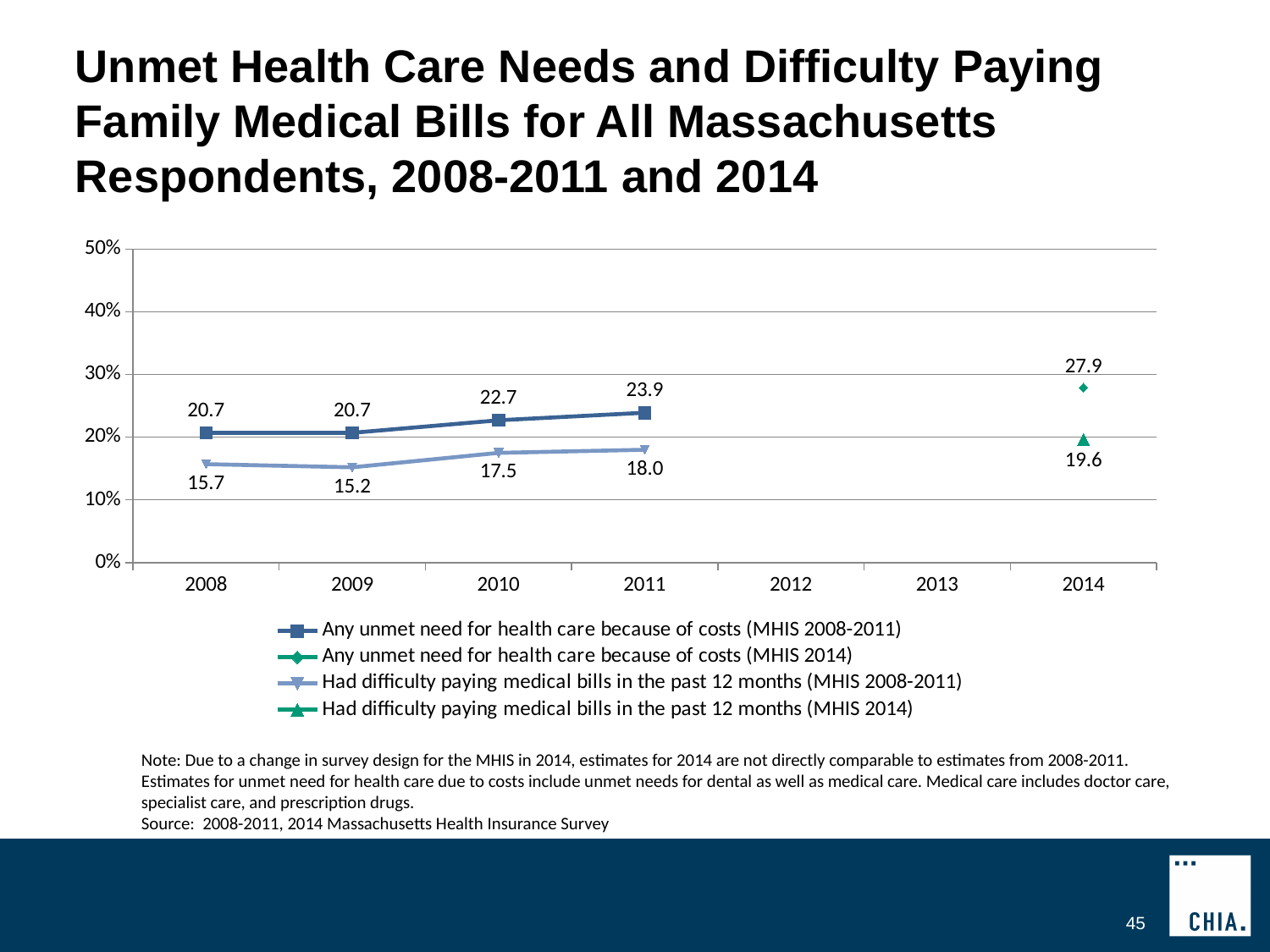

# Unmet Health Care Needs and Difficulty Paying Family Medical Bills for All Massachusetts Respondents, 2008-2011 and 2014

### Chart

| Category | Any unmet need for health care because of costs (MHIS 2008-2011) | Any unmet need for health care because of costs (MHIS 2014) | Had difficulty paying medical bills in the past 12 months (MHIS 2008-2011) | Had difficulty paying medical bills in the past 12 months (MHIS 2014) |
|---|---|---|---|---|
| 2008 | 20.7 | None | 15.7 | None |
| 2009 | 20.7 | None | 15.2 | None |
| 2010 | 22.7 | None | 17.5 | None |
| 2011 | 23.9 | None | 18.0 | None |
| 2012 | None | None | None | None |
| 2013 | None | None | None | None |
| 2014 | None | 27.9 | None | 19.6 |
Note: Due to a change in survey design for the MHIS in 2014, estimates for 2014 are not directly comparable to estimates from 2008-2011. Estimates for unmet need for health care due to costs include unmet needs for dental as well as medical care. Medical care includes doctor care, specialist care, and prescription drugs.
Source:  2008-2011, 2014 Massachusetts Health Insurance Survey
45